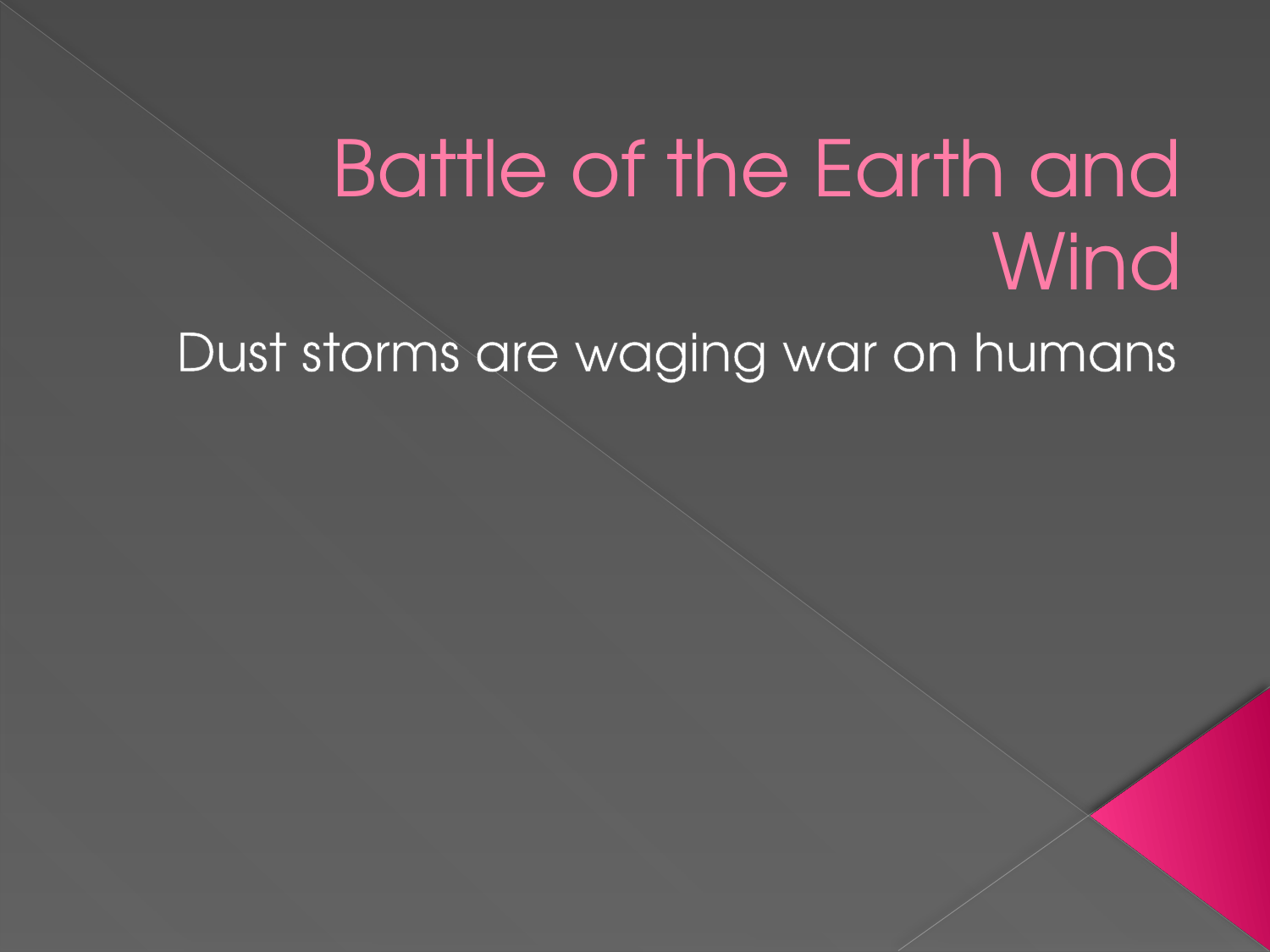

# Battle of the Earth and Wind
Dust storms are waging war on humans